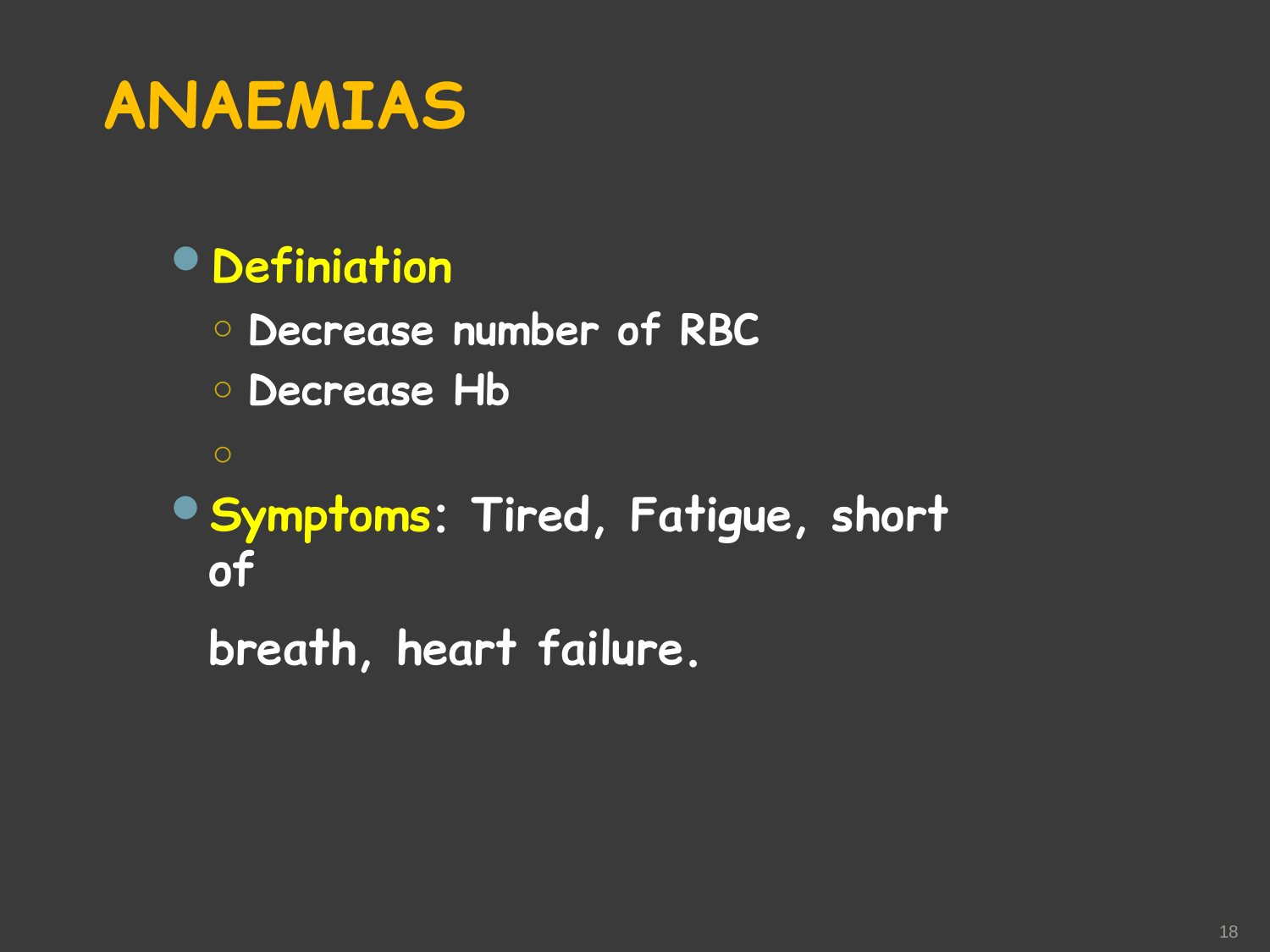

# ANAEMIAS
Definiation
Decrease number of RBC
Decrease Hb
○
Symptoms: Tired, Fatigue, short of
breath, heart failure.
18